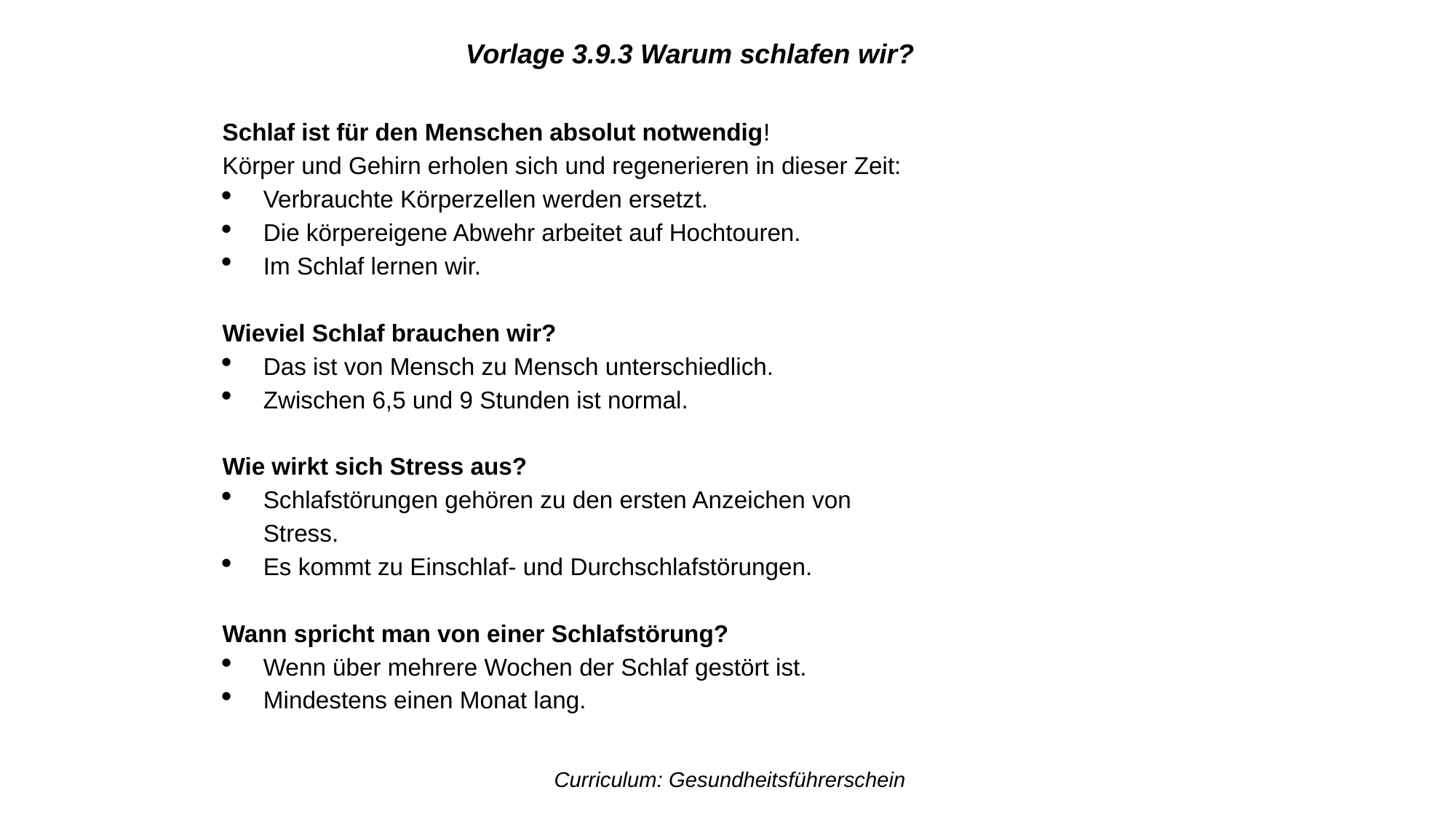

Vorlage 3.9.3 Warum schlafen wir?

Schlaf ist für den Menschen absolut notwendig!
Körper und Gehirn erholen sich und regenerieren in dieser Zeit:
Verbrauchte Körperzellen werden ersetzt.
Die körpereigene Abwehr arbeitet auf Hochtouren.
Im Schlaf lernen wir.

Wieviel Schlaf brauchen wir?
Das ist von Mensch zu Mensch unterschiedlich.
Zwischen 6,5 und 9 Stunden ist normal.

Wie wirkt sich Stress aus?
Schlafstörungen gehören zu den ersten Anzeichen von Stress.
Es kommt zu Einschlaf- und Durchschlafstörungen.

Wann spricht man von einer Schlafstörung?
Wenn über mehrere Wochen der Schlaf gestört ist.
Mindestens einen Monat lang.

Curriculum: Gesundheitsführerschein